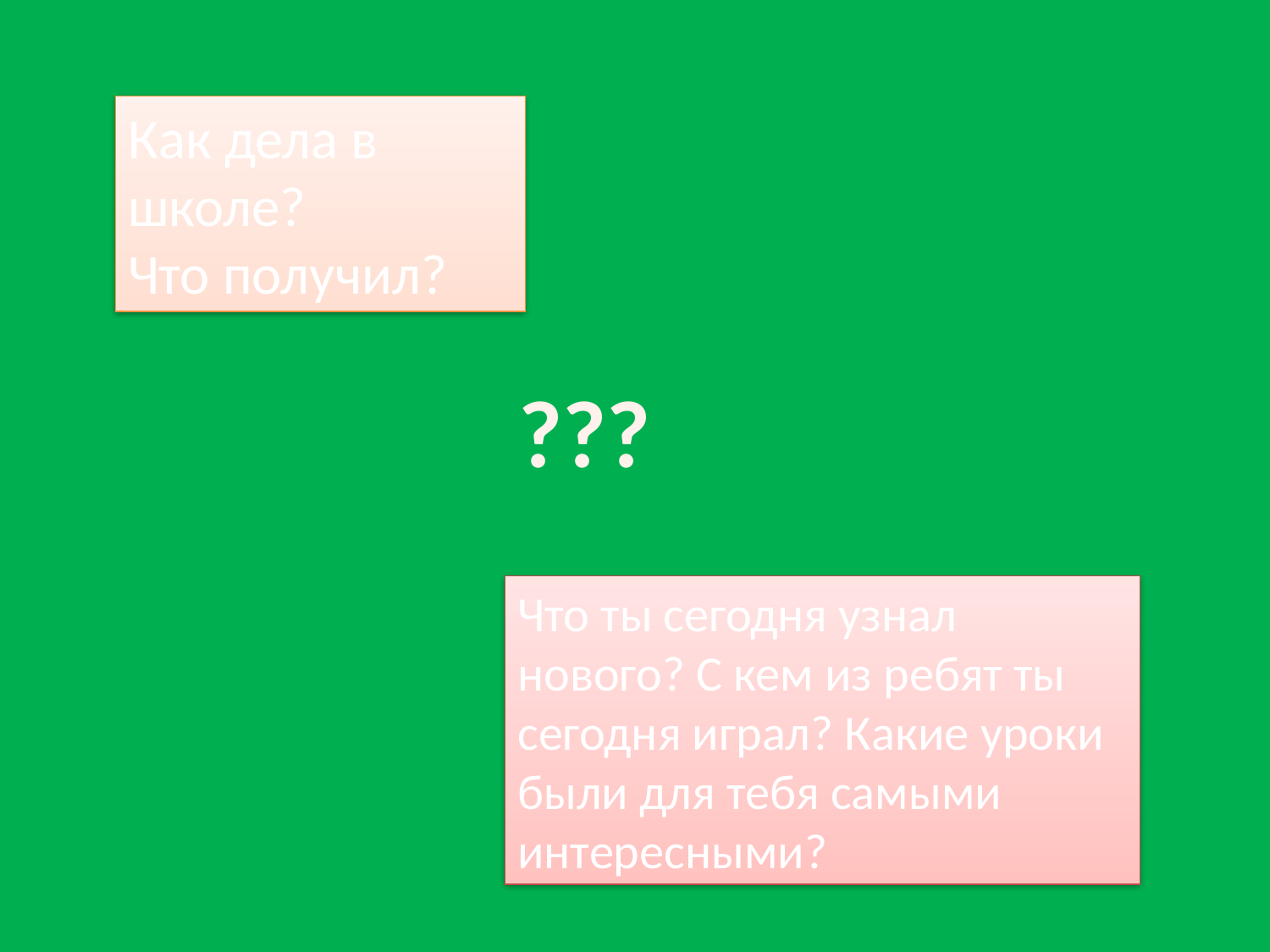

Как дела в школе?
Что получил?
???
Что ты сегодня узнал нового? С кем из ребят ты сегодня играл? Какие уроки были для тебя самыми интересными?